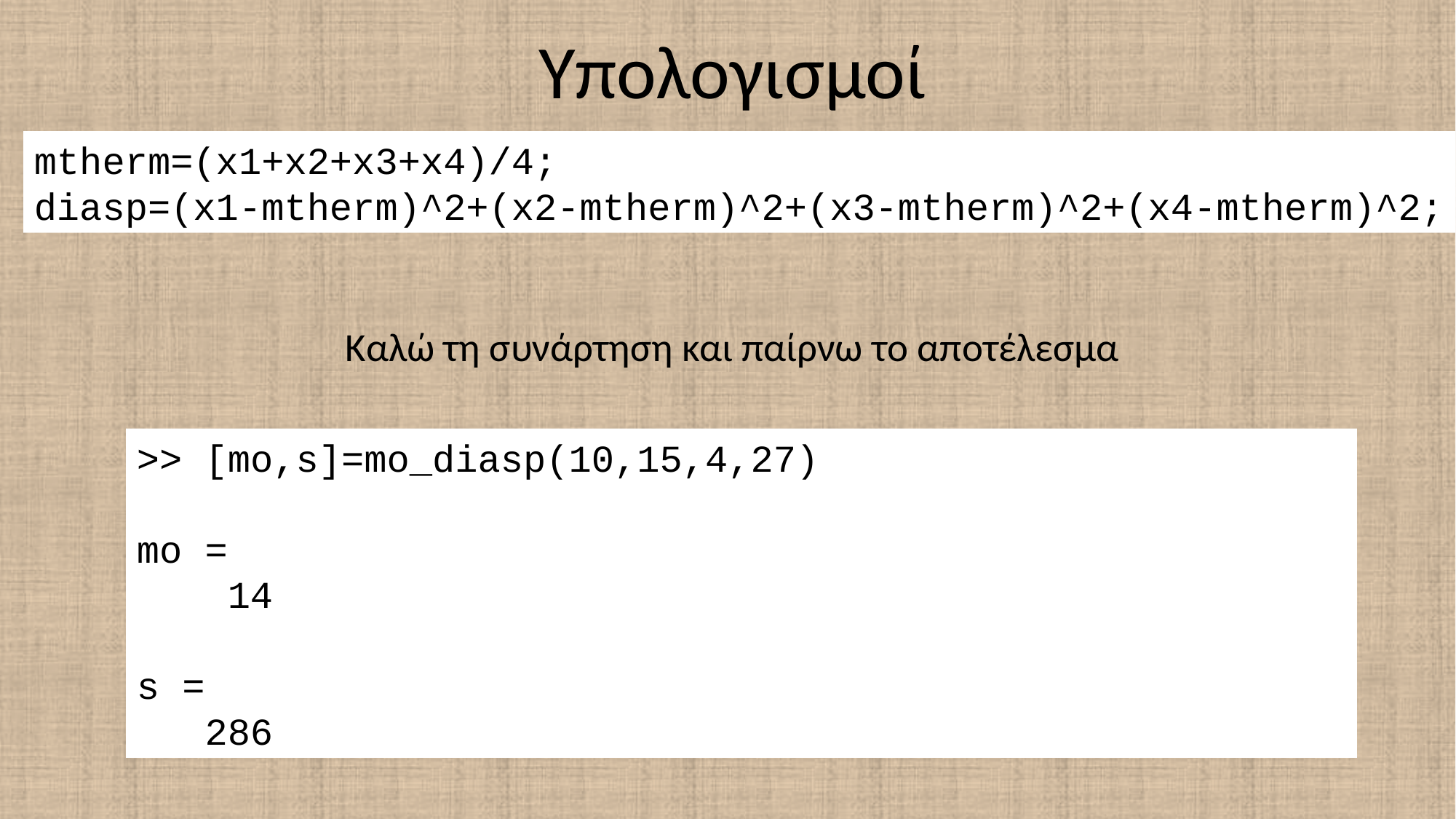

# Υπολογισμοί
mtherm=(x1+x2+x3+x4)/4;
diasp=(x1-mtherm)^2+(x2-mtherm)^2+(x3-mtherm)^2+(x4-mtherm)^2;
Καλώ τη συνάρτηση και παίρνω το αποτέλεσμα
>> [mo,s]=mo_diasp(10,15,4,27)

mo =
    14

s =
   286